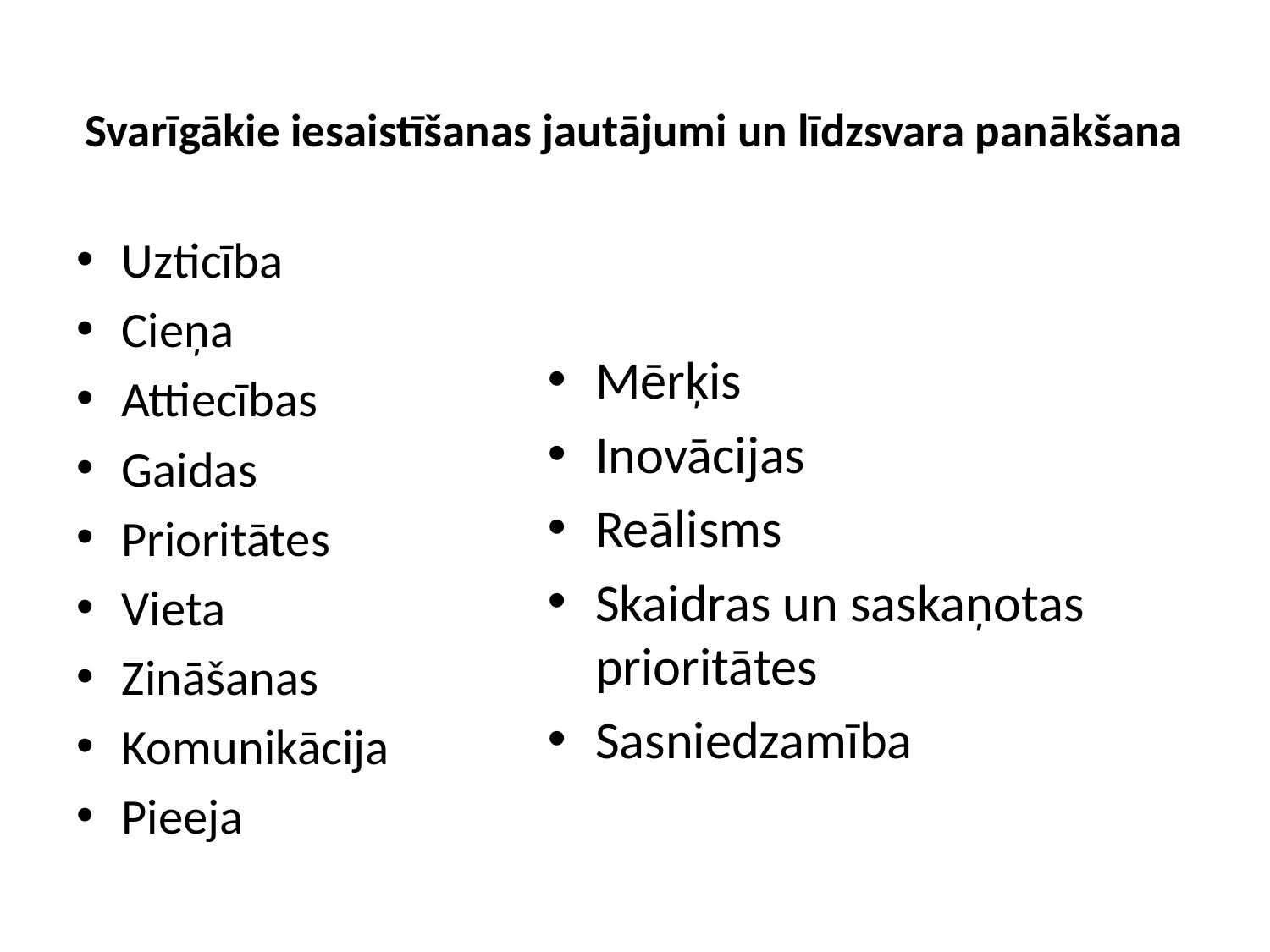

# Svarīgākie iesaistīšanas jautājumi un līdzsvara panākšana
Uzticība
Cieņa
Attiecības
Gaidas
Prioritātes
Vieta
Zināšanas
Komunikācija
Pieeja

Mērķis
Inovācijas
Reālisms
Skaidras un saskaņotas prioritātes
Sasniedzamība